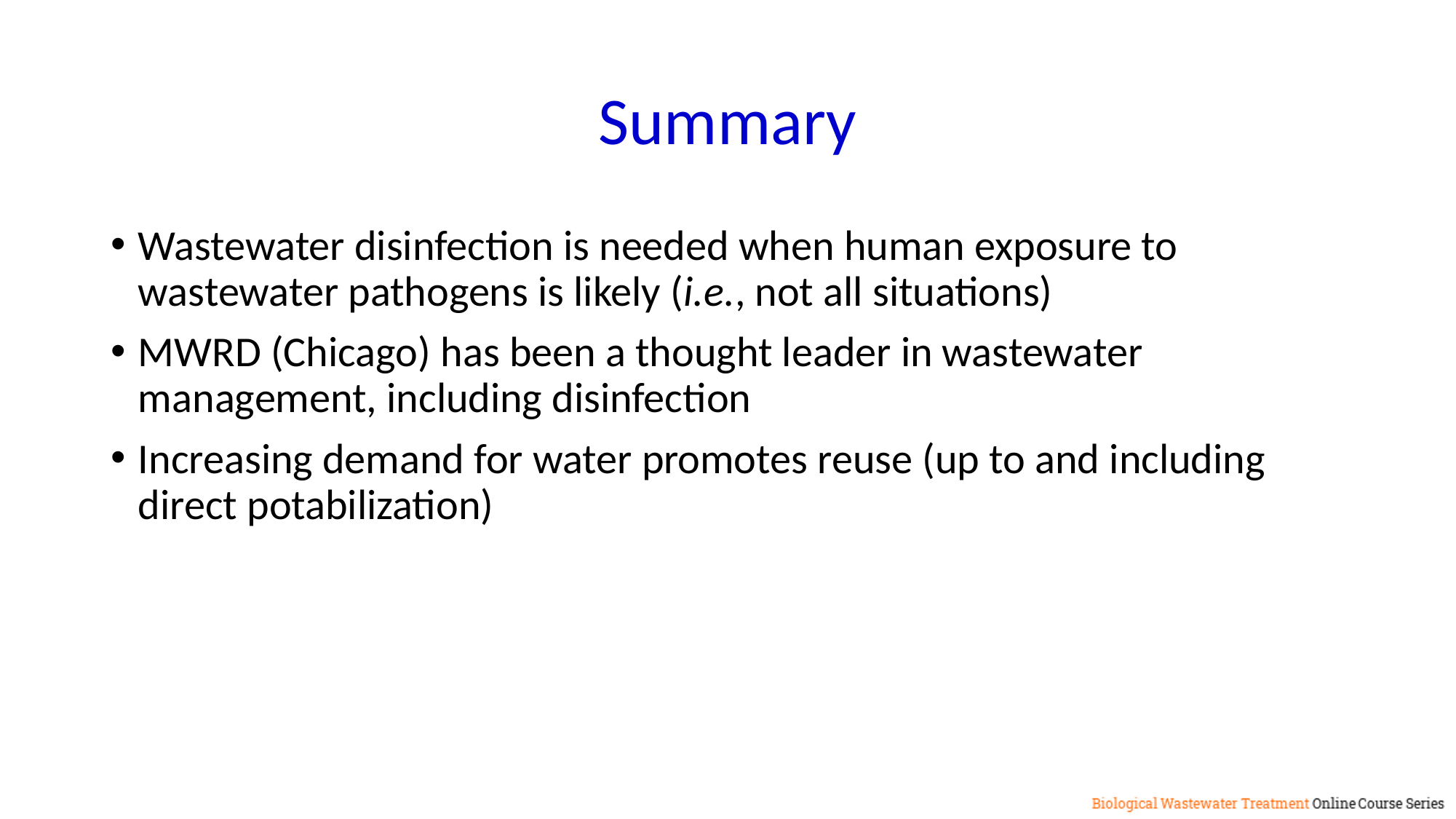

# Summary
Wastewater disinfection is needed when human exposure to wastewater pathogens is likely (i.e., not all situations)
MWRD (Chicago) has been a thought leader in wastewater management, including disinfection
Increasing demand for water promotes reuse (up to and including direct potabilization)